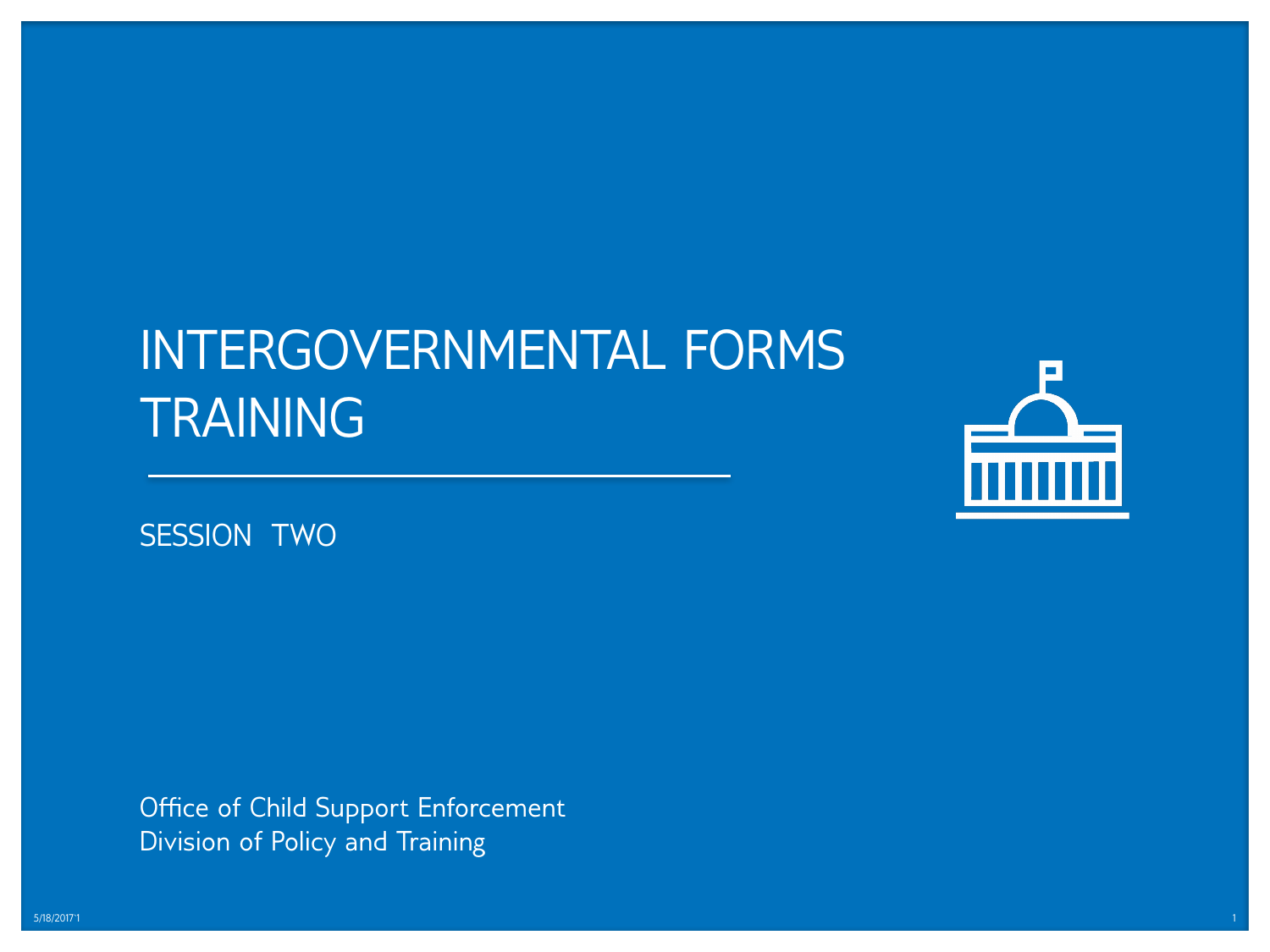

# Intergovernmental Forms  Training
session  two

5/18/2017`1
1